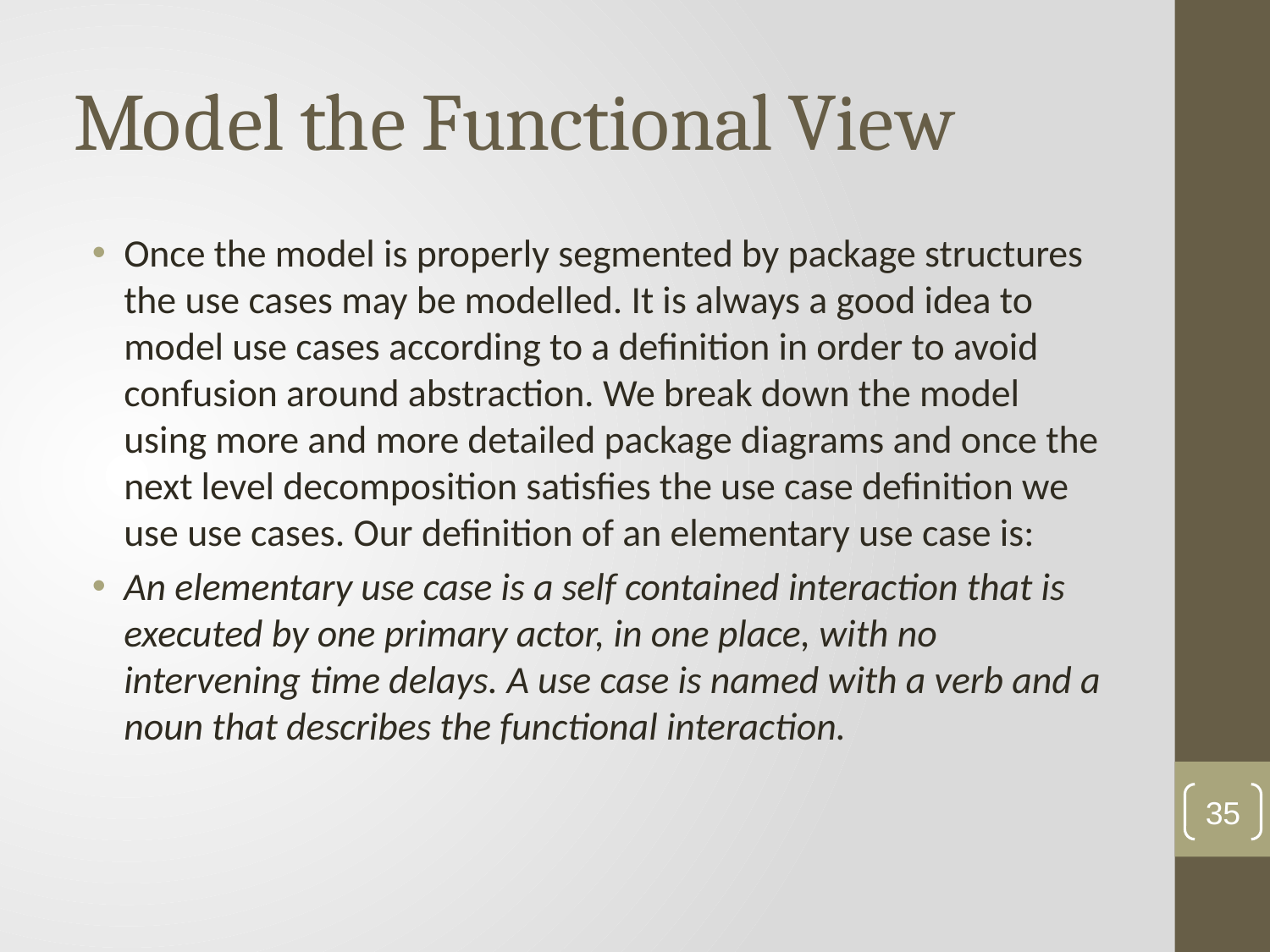

# Model the Functional View
Once the model is properly segmented by package structures the use cases may be modelled. It is always a good idea to model use cases according to a definition in order to avoid confusion around abstraction. We break down the model using more and more detailed package diagrams and once the next level decomposition satisfies the use case definition we use use cases. Our definition of an elementary use case is:
An elementary use case is a self contained interaction that is executed by one primary actor, in one place, with no intervening time delays. A use case is named with a verb and a noun that describes the functional interaction.

35